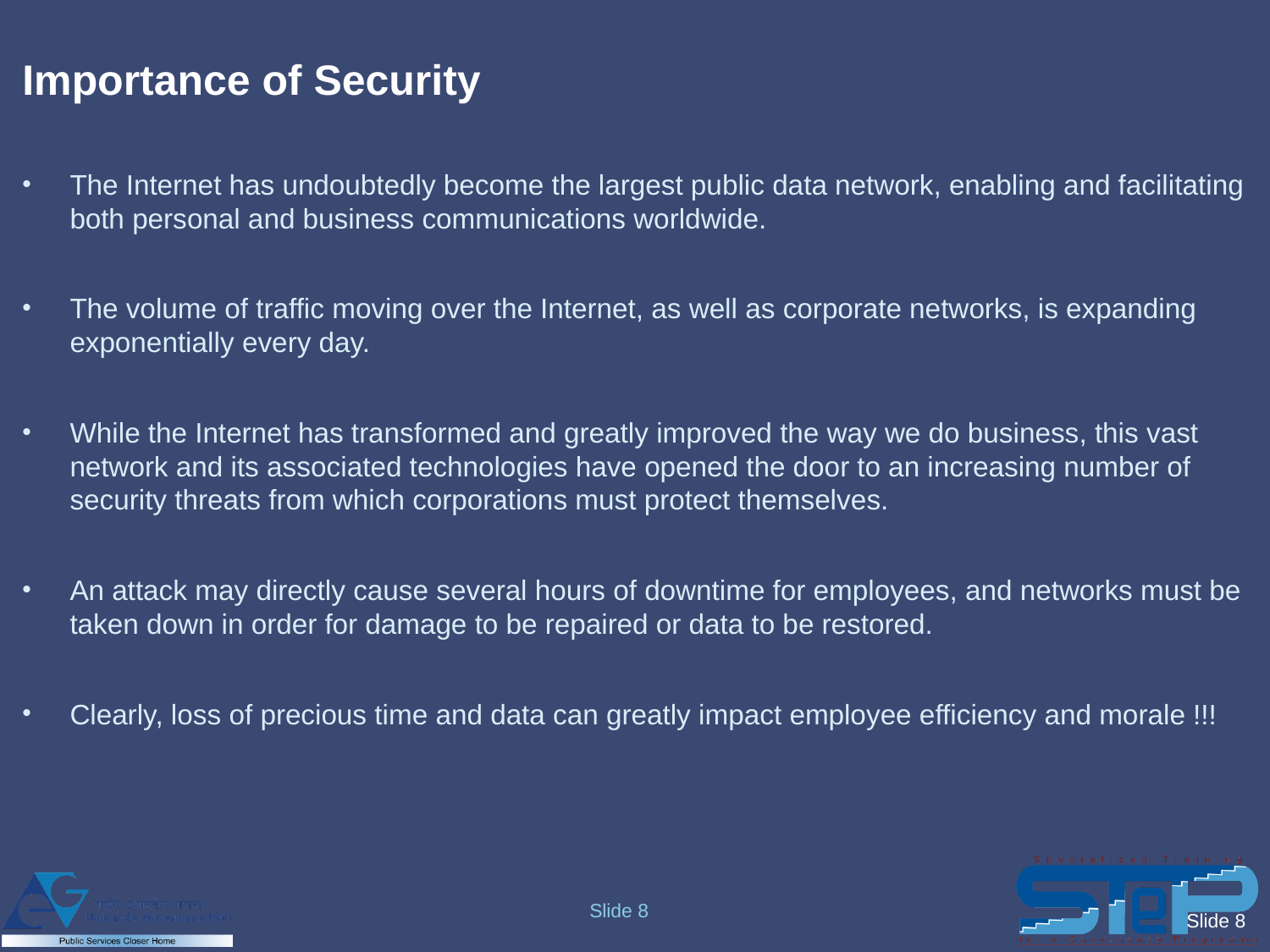

# Importance of Security
The Internet has undoubtedly become the largest public data network, enabling and facilitating both personal and business communications worldwide.

The volume of traffic moving over the Internet, as well as corporate networks, is expanding exponentially every day.

While the Internet has transformed and greatly improved the way we do business, this vast network and its associated technologies have opened the door to an increasing number of security threats from which corporations must protect themselves.

An attack may directly cause several hours of downtime for employees, and networks must be taken down in order for damage to be repaired or data to be restored.

Clearly, loss of precious time and data can greatly impact employee efficiency and morale !!!

Slide 8